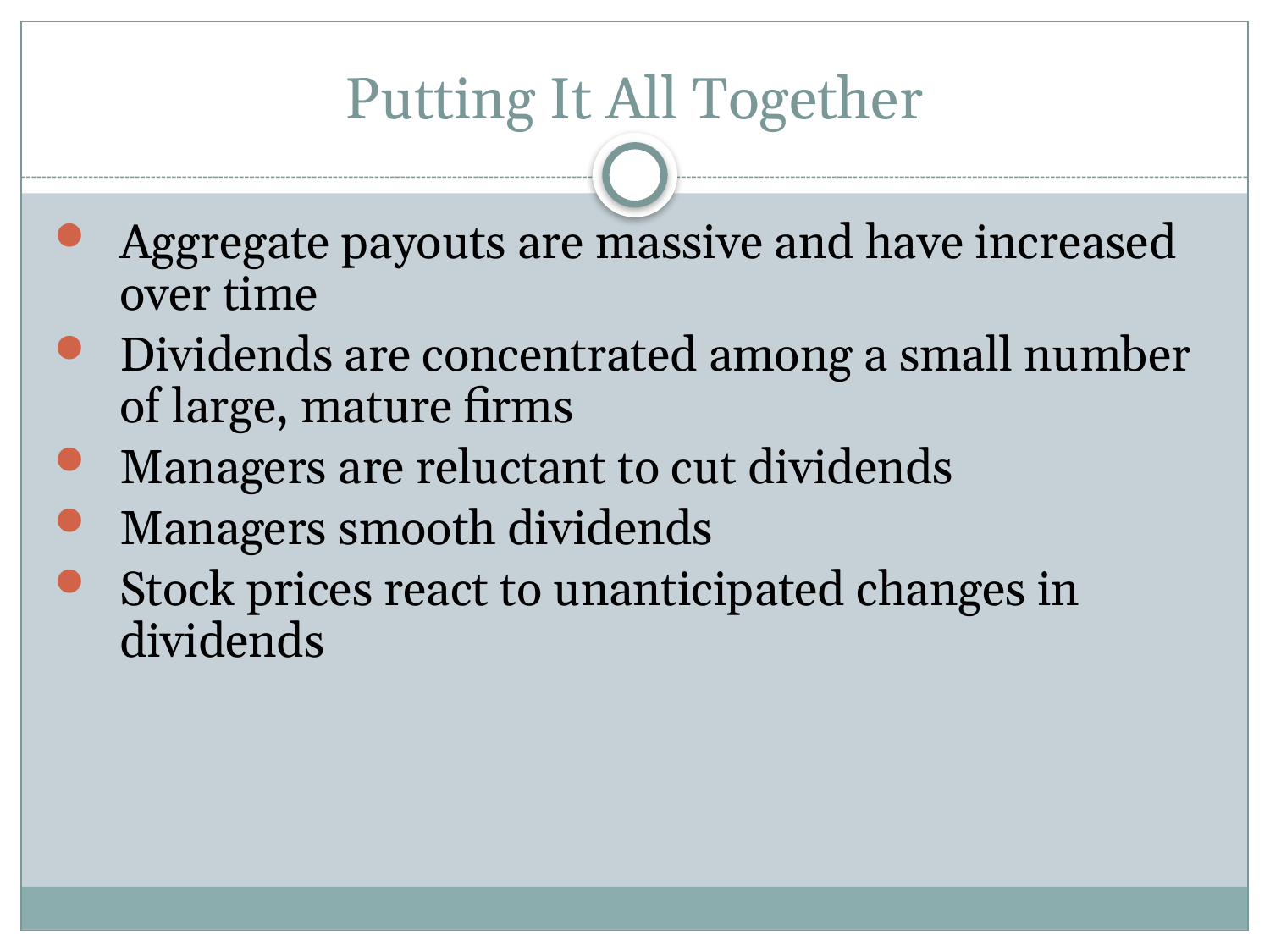

# Putting It All Together
Aggregate payouts are massive and have increased over time
Dividends are concentrated among a small number of large, mature firms
Managers are reluctant to cut dividends
Managers smooth dividends
Stock prices react to unanticipated changes in dividends